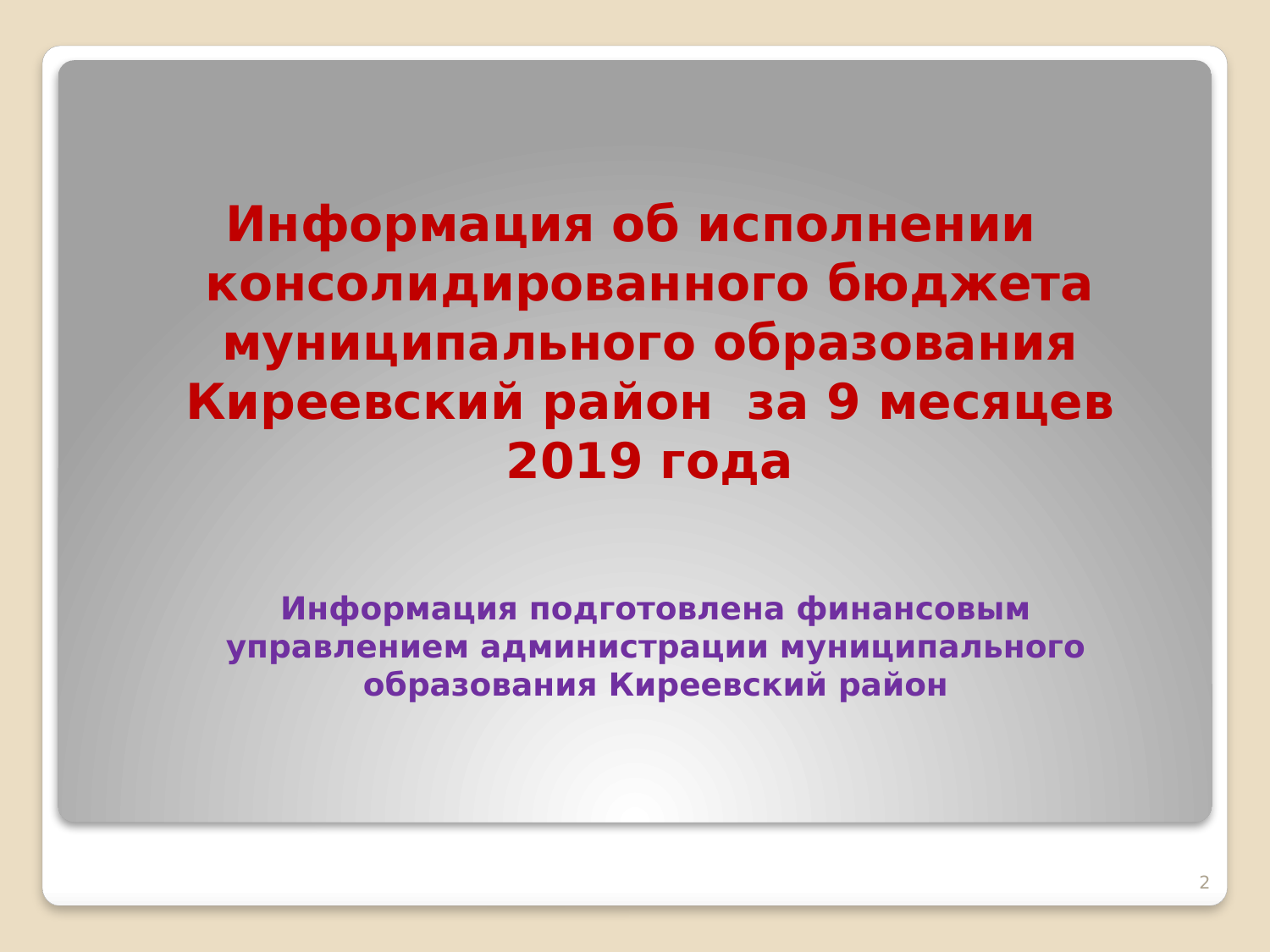

Информация об исполнении консолидированного бюджета муниципального образования Киреевский район  за 9 месяцев 2019 года

Информация подготовлена финансовым управлением администрации муниципального образования Киреевский район
2